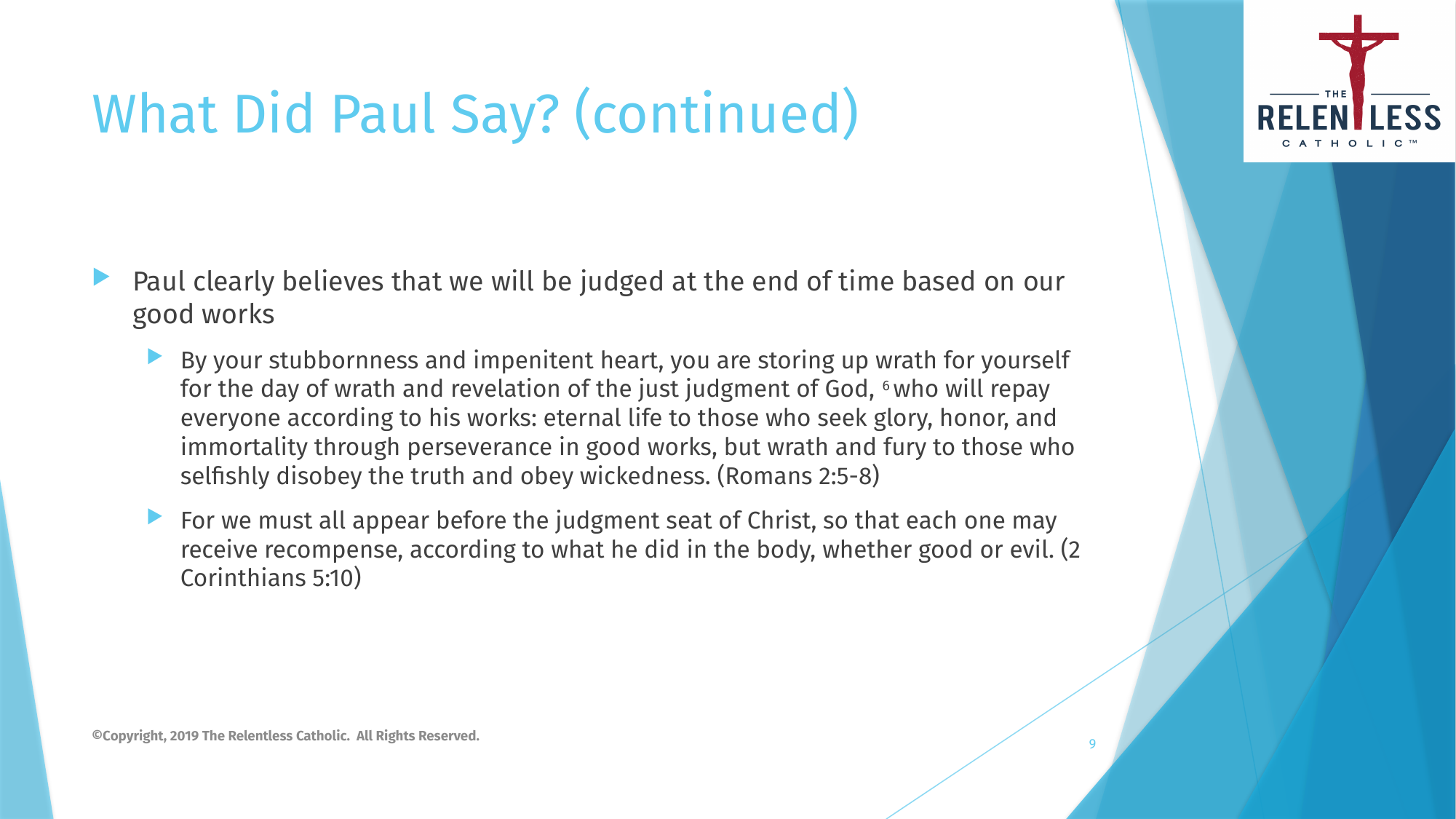

# What Did Paul Say? (continued)
Paul clearly believes that we will be judged at the end of time based on our good works
By your stubbornness and impenitent heart, you are storing up wrath for yourself for the day of wrath and revelation of the just judgment of God, 6 who will repay everyone according to his works: eternal life to those who seek glory, honor, and immortality through perseverance in good works, but wrath and fury to those who selfishly disobey the truth and obey wickedness. (Romans 2:5-8)
For we must all appear before the judgment seat of Christ, so that each one may receive recompense, according to what he did in the body, whether good or evil. (2 Corinthians 5:10)
©Copyright, 2019 The Relentless Catholic.  All Rights Reserved.

9